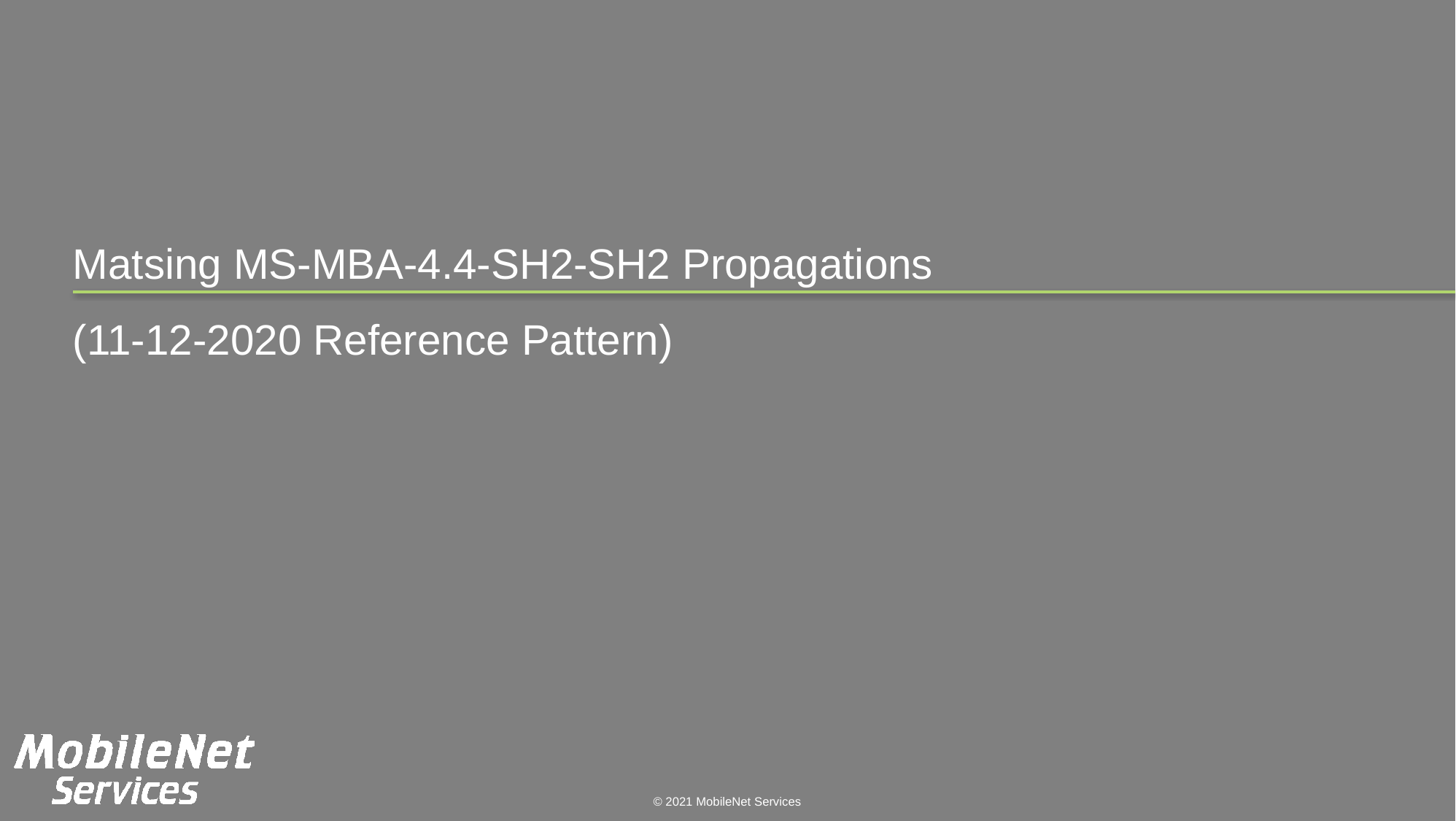

# Matsing MS-MBA-4.4-SH2-SH2 Propagations (11-12-2020 Reference Pattern)